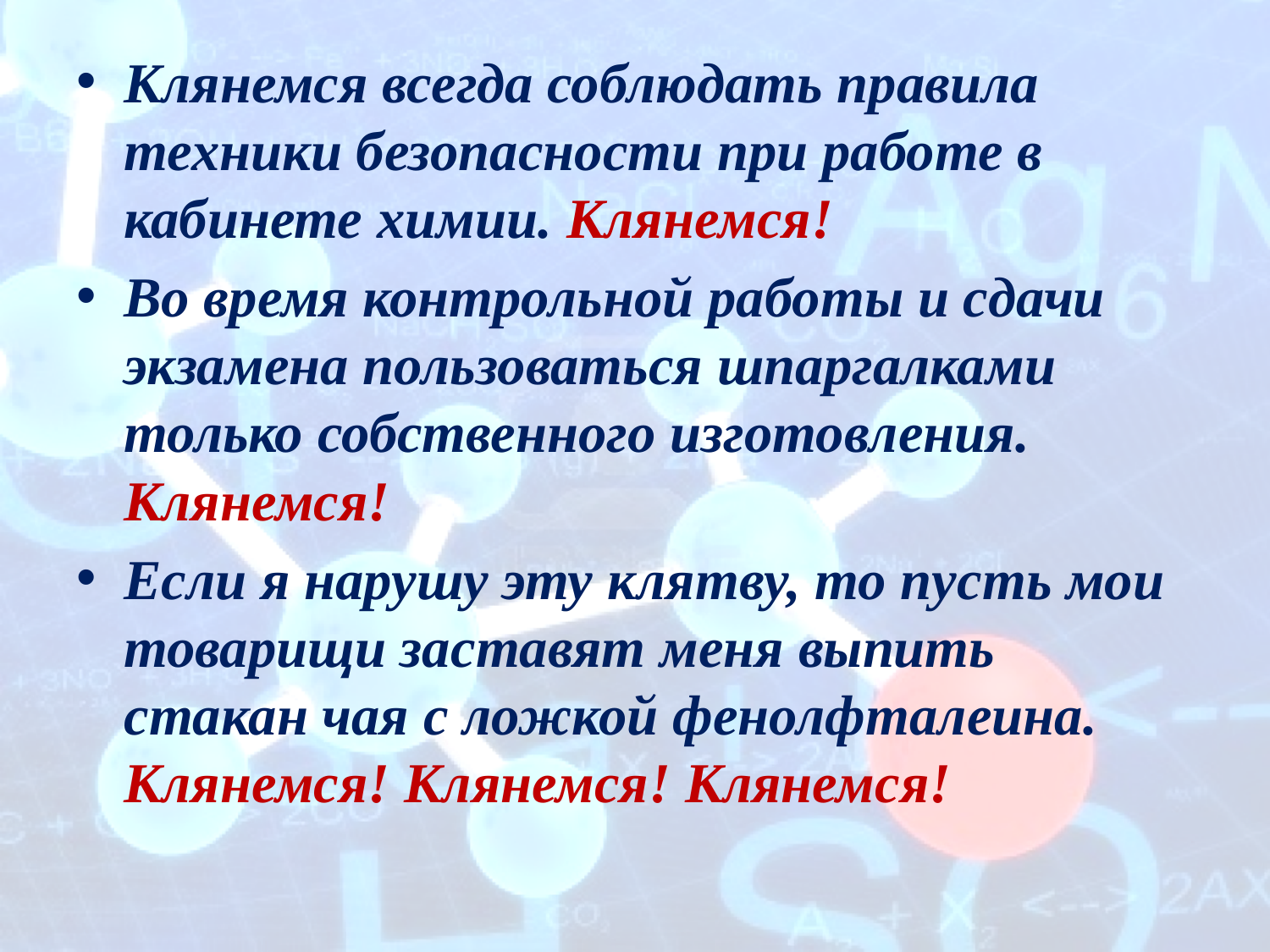

Клянемся всегда соблюдать правила техники безопасности при работе в кабинете химии. Клянемся!
Во время контрольной работы и сдачи экзамена пользоваться шпаргалками только собственного изготовления. Клянемся!
Если я нарушу эту клятву, то пусть мои товарищи заставят меня выпить стакан чая с ложкой фенолфталеина. Клянемся! Клянемся! Клянемся!